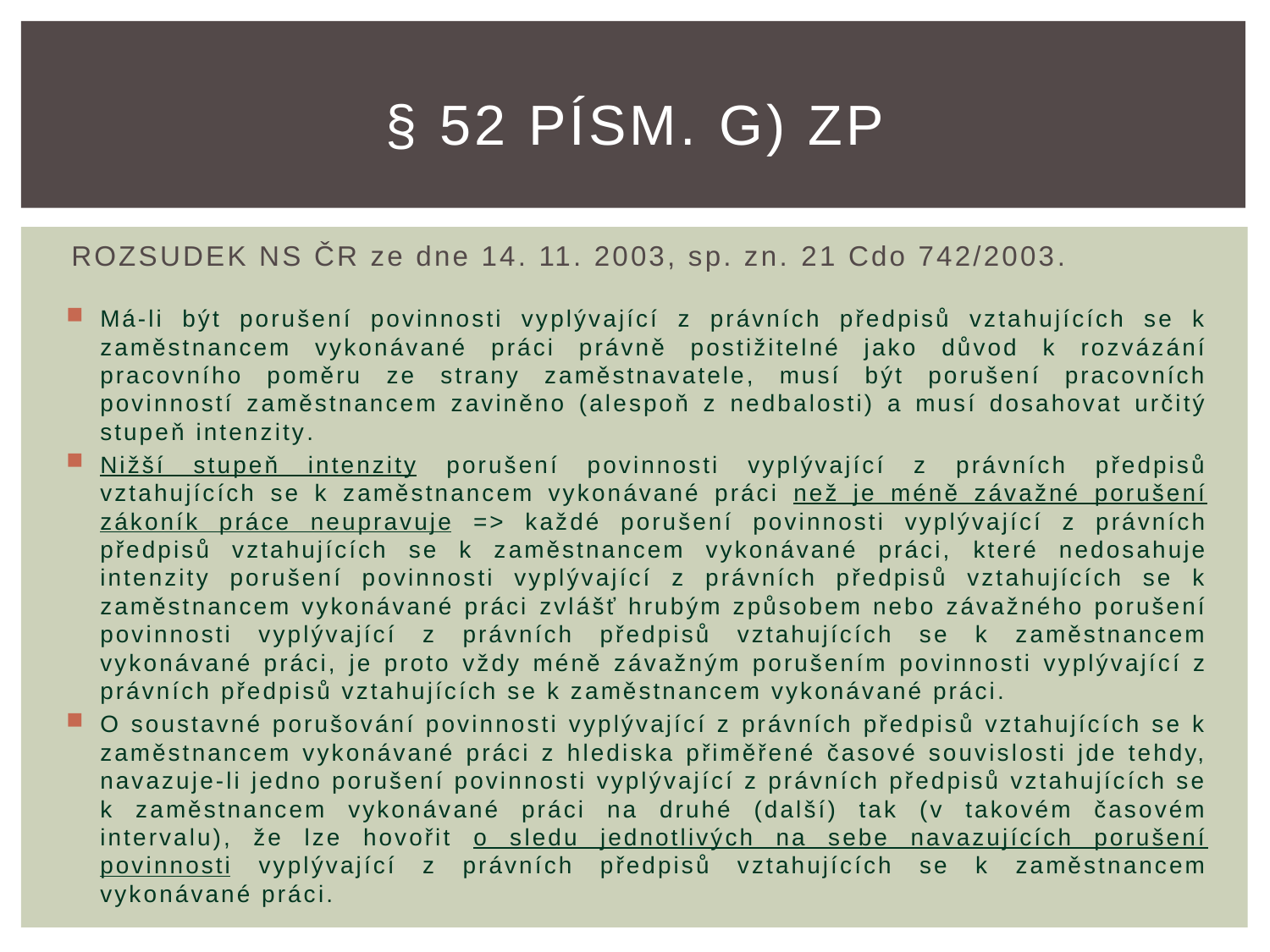

# § 52 písm. G) ZP
ROZSUDEK NS ČR ze dne 14. 11. 2003, sp. zn. 21 Cdo 742/2003.

Má-li být porušení povinnosti vyplývající z právních předpisů vztahujících se k zaměstnancem vykonávané práci právně postižitelné jako důvod k rozvázání pracovního poměru ze strany zaměstnavatele, musí být porušení pracovních povinností zaměstnancem zaviněno (alespoň z nedbalosti) a musí dosahovat určitý stupeň intenzity.
Nižší stupeň intenzity porušení povinnosti vyplývající z právních předpisů vztahujících se k zaměstnancem vykonávané práci než je méně závažné porušení zákoník práce neupravuje => každé porušení povinnosti vyplývající z právních předpisů vztahujících se k zaměstnancem vykonávané práci, které nedosahuje intenzity porušení povinnosti vyplývající z právních předpisů vztahujících se k zaměstnancem vykonávané práci zvlášť hrubým způsobem nebo závažného porušení povinnosti vyplývající z právních předpisů vztahujících se k zaměstnancem vykonávané práci, je proto vždy méně závažným porušením povinnosti vyplývající z právních předpisů vztahujících se k zaměstnancem vykonávané práci.
O soustavné porušování povinnosti vyplývající z právních předpisů vztahujících se k zaměstnancem vykonávané práci z hlediska přiměřené časové souvislosti jde tehdy, navazuje-li jedno porušení povinnosti vyplývající z právních předpisů vztahujících se k zaměstnancem vykonávané práci na druhé (další) tak (v takovém časovém intervalu), že lze hovořit o sledu jednotlivých na sebe navazujících porušení povinnosti vyplývající z právních předpisů vztahujících se k zaměstnancem vykonávané práci.